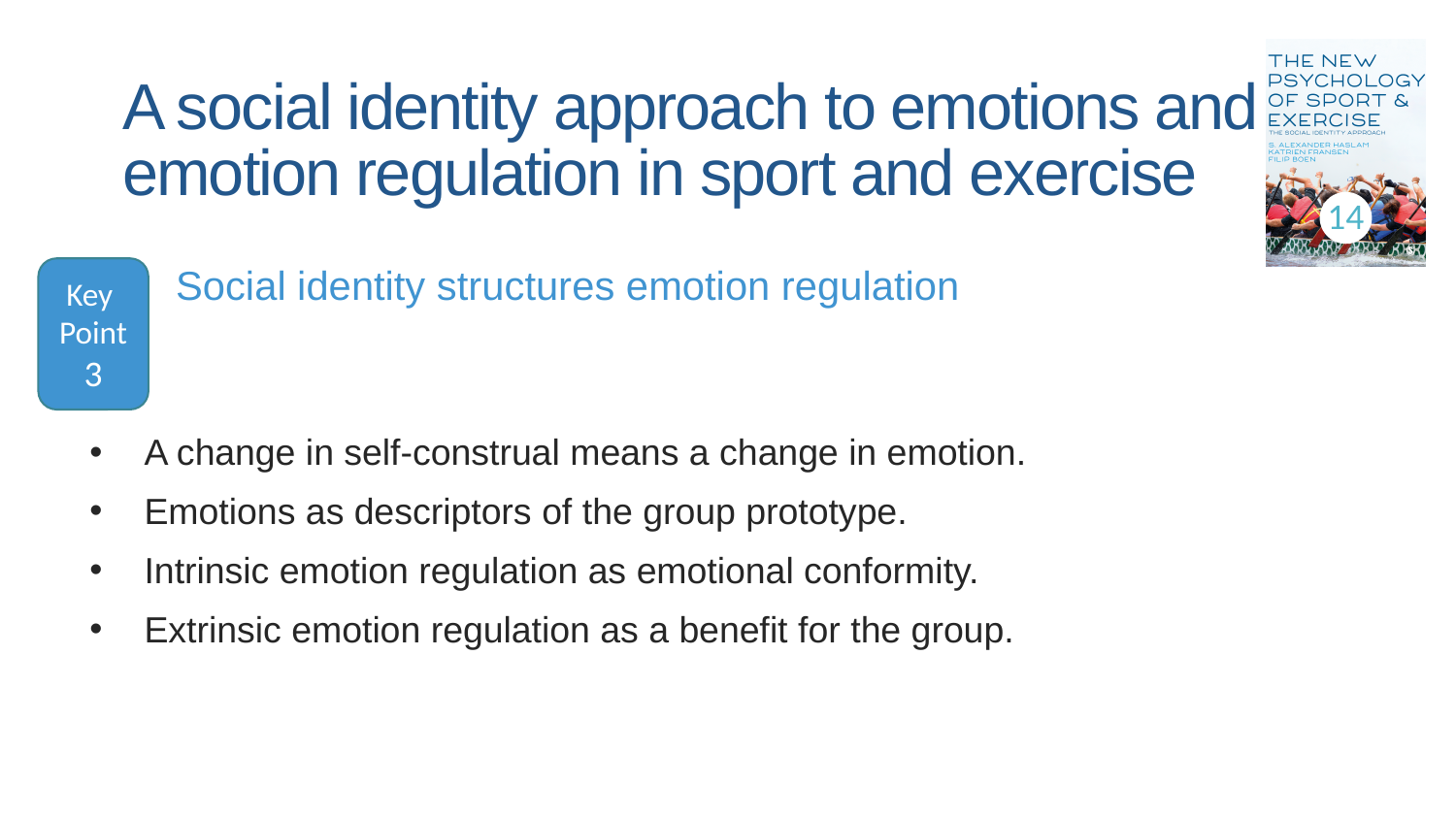

# A social identity approach to emotions and emotion regulation in sport and exercise
14
Key
Point
3
Social identity structures emotion regulation
A change in self-construal means a change in emotion.
Emotions as descriptors of the group prototype.
Intrinsic emotion regulation as emotional conformity.
Extrinsic emotion regulation as a benefit for the group.